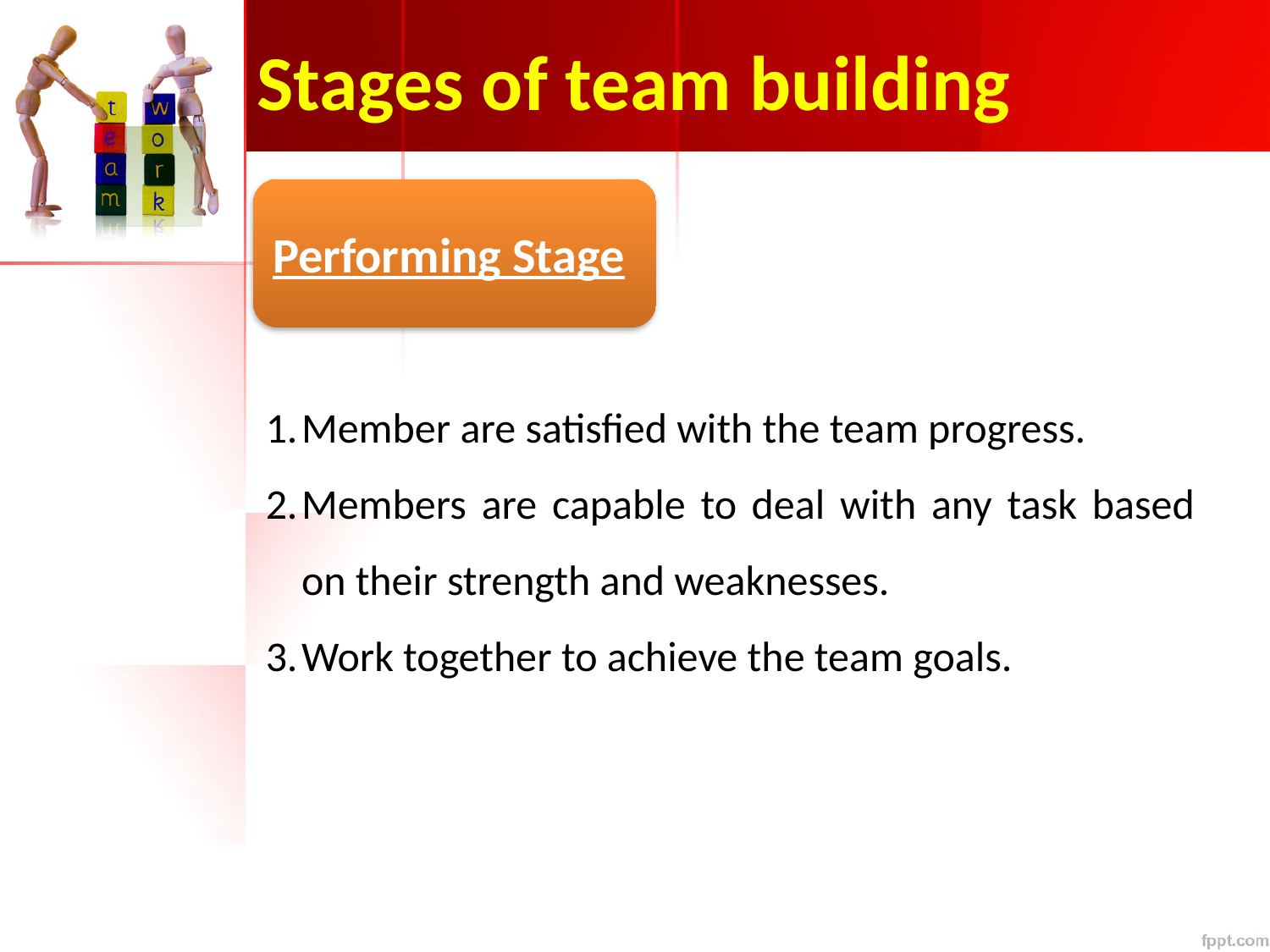

# Stages of team building
Performing Stage
Member are satisfied with the team progress.
Members are capable to deal with any task based on their strength and weaknesses.
Work together to achieve the team goals.